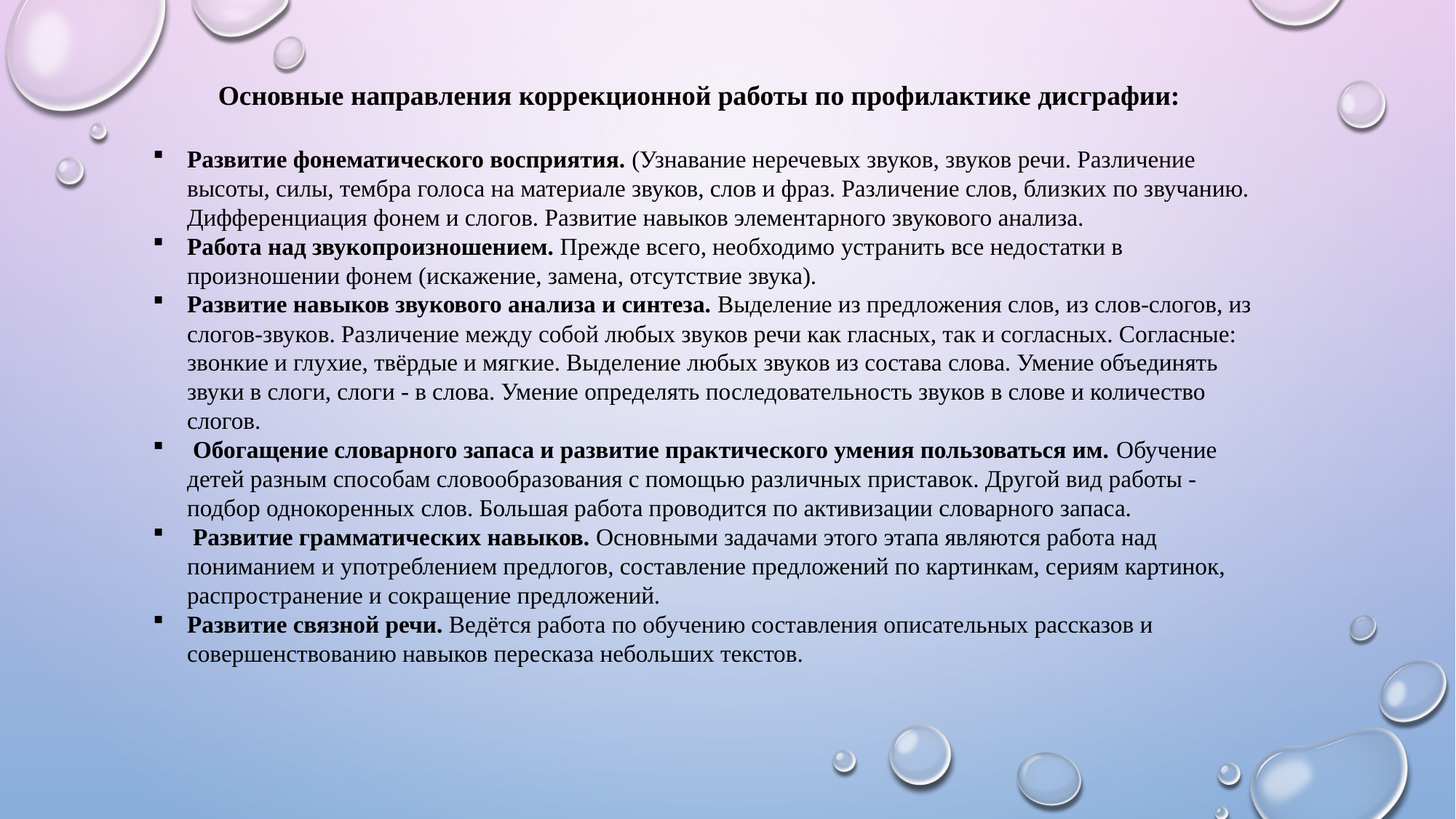

Основные направления коррекционной работы по профилактике дисграфии:

Развитие фонематического восприятия. (Узнавание неречевых звуков, звуков речи. Различение высоты, силы, тембра голоса на материале звуков, слов и фраз. Различение слов, близких по звучанию. Дифференциация фонем и слогов. Развитие навыков элементарного звукового анализа.
Работа над звукопроизношением. Прежде всего, необходимо устранить все недостатки в произношении фонем (искажение, замена, отсутствие звука).
Развитие навыков звукового анализа и синтеза. Выделение из предложения слов, из слов-слогов, из слогов-звуков. Различение между собой любых звуков речи как гласных, так и согласных. Согласные: звонкие и глухие, твёрдые и мягкие. Выделение любых звуков из состава слова. Умение объединять звуки в слоги, слоги - в слова. Умение определять последовательность звуков в слове и количество слогов.
 Обогащение словарного запаса и развитие практического умения пользоваться им. Обучение детей разным способам словообразования с помощью различных приставок. Другой вид работы - подбор однокоренных слов. Большая работа проводится по активизации словарного запаса.
 Развитие грамматических навыков. Основными задачами этого этапа являются работа над пониманием и употреблением предлогов, составление предложений по картинкам, сериям картинок, распространение и сокращение предложений.
Развитие связной речи. Ведётся работа по обучению составления описательных рассказов и совершенствованию навыков пересказа небольших текстов.